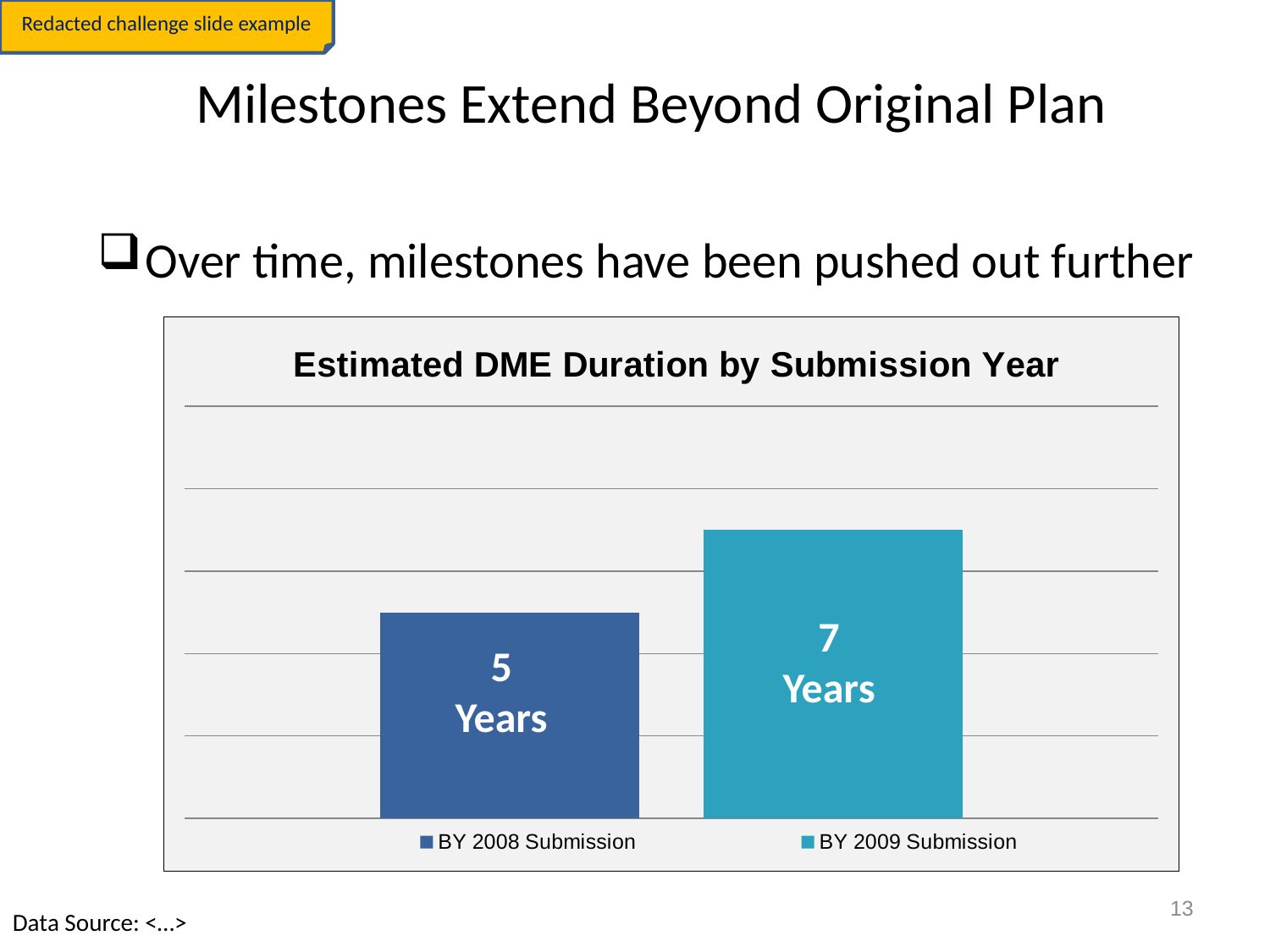

Redacted challenge slide example
# Milestones Extend Beyond Original Plan
Over time, milestones have been pushed out further

### Chart:  Estimated DME Duration by Submission Year

| Category | BY 2008 Submission | BY 2009 Submission |
|---|---|---|
|  | 2010.0 | 2012.0 |
6 Years
8 Years
7
Years
5 Years
10 Years
13
Data Source: <…>